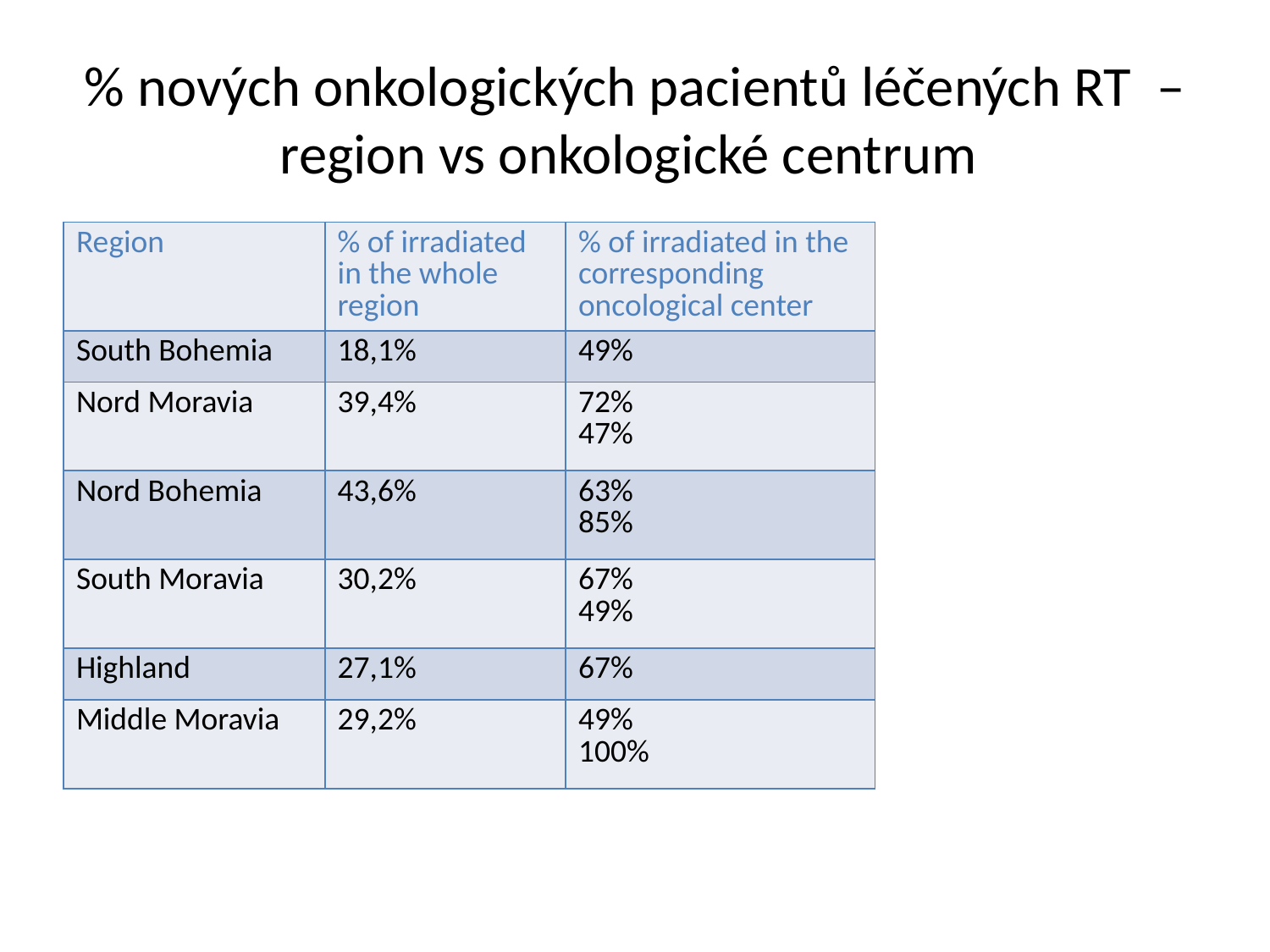

# % nových onkologických pacientů léčených RT  – region vs onkologické centrum
| Region | % of irradiated in the whole region | % of irradiated in the corresponding oncological center |
| --- | --- | --- |
| South Bohemia | 18,1% | 49% |
| Nord Moravia | 39,4% | 72% 47% |
| Nord Bohemia | 43,6% | 63% 85% |
| South Moravia | 30,2% | 67% 49% |
| Highland | 27,1% | 67% |
| Middle Moravia | 29,2% | 49% 100% |